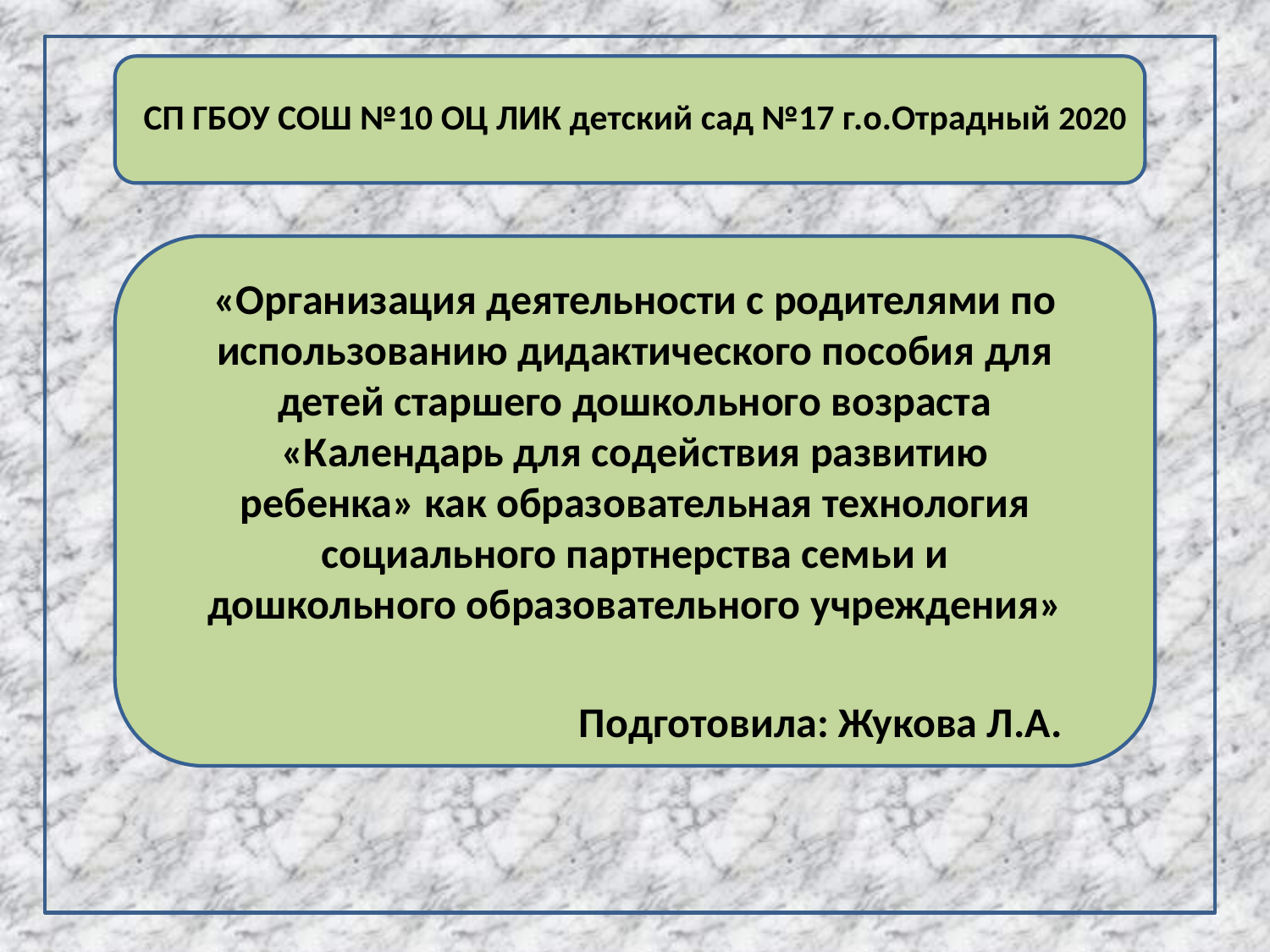

# СП ГБОУ СОШ №10 ОЦ ЛИК детский сад №17 г.о.Отрадный 2020

«Организация деятельности с родителями по использованию дидактического пособия для детей старшего дошкольного возраста «Календарь для содействия развитию ребенка» как образовательная технология социального партнерства семьи и дошкольного образовательного учреждения»

                                       Подготовила: Жукова Л.А.